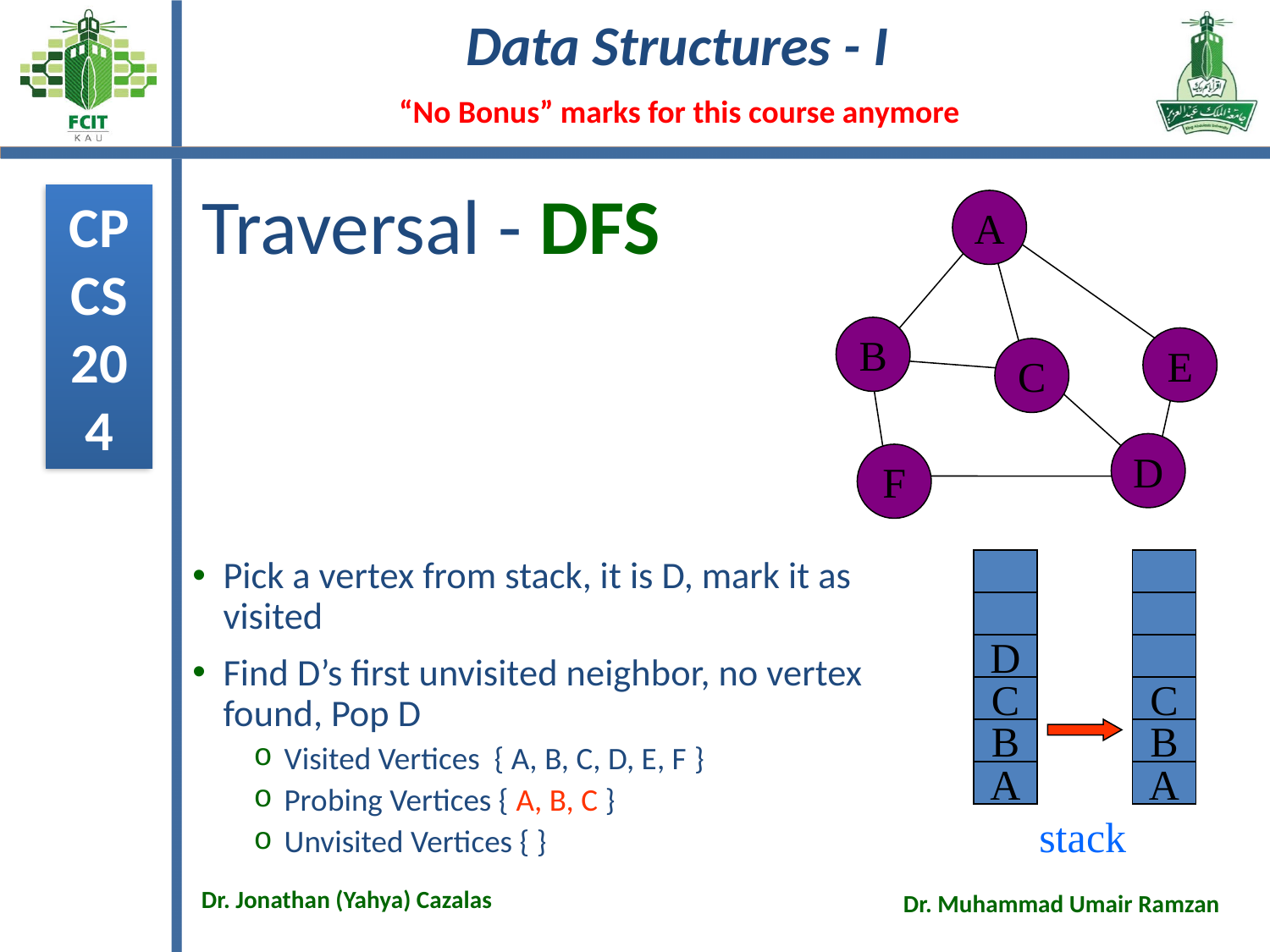

# Traversal - DFS
A

B
E
C

D
F

Pick a vertex from stack, it is D, mark it as visited
Find D’s first unvisited neighbor, no vertex found, Pop D
Visited Vertices  { A, B, C, D, E, F }
Probing Vertices { A, B, C }
Unvisited Vertices { }

D

C
C
B

B
A
A
stack